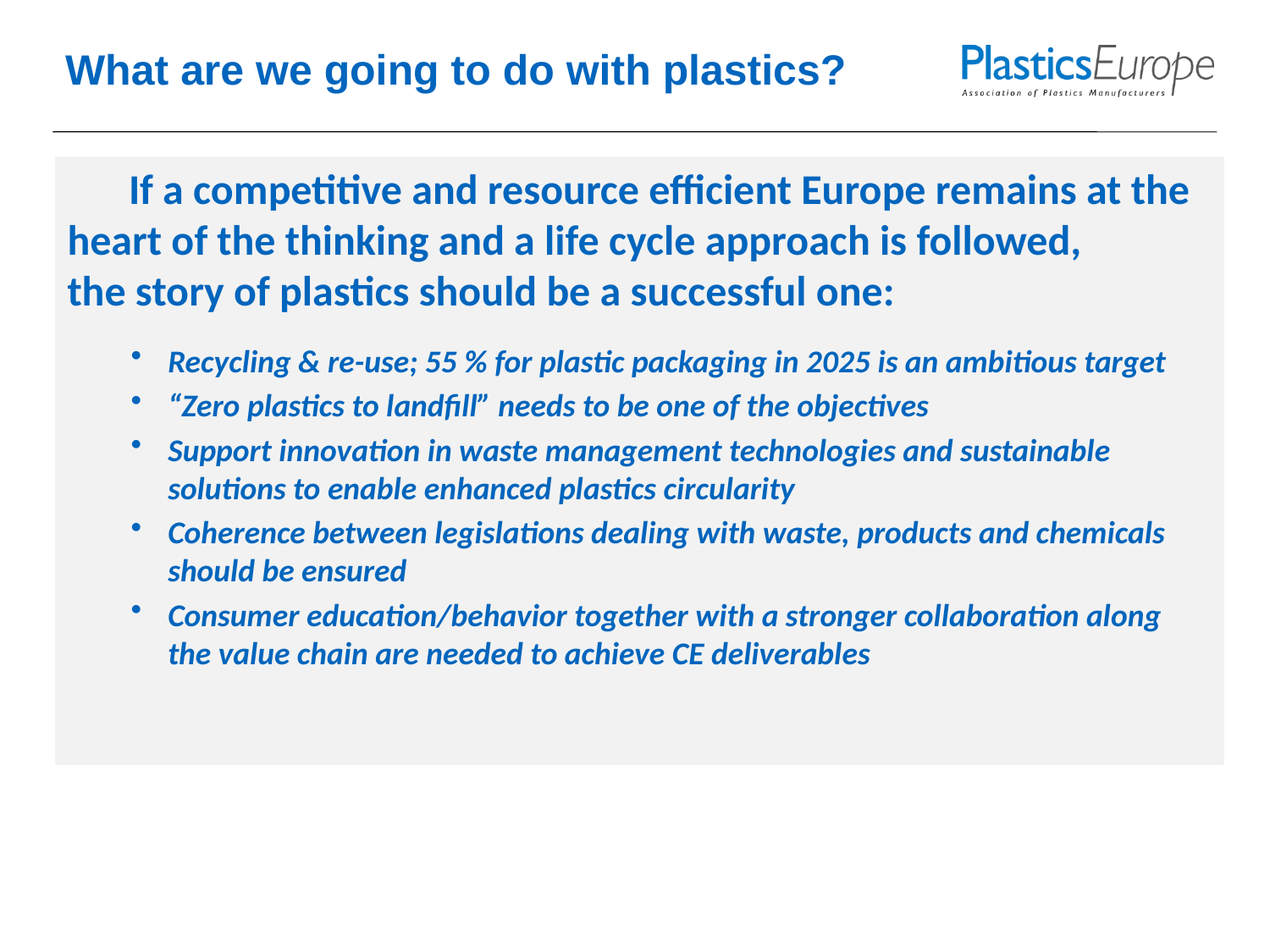

# What are we going to do with plastics?
	If a competitive and resource efficient Europe remains at the 	heart of the thinking and a life cycle approach is followed, 	the story of plastics should be a successful one:

Recycling & re-use; 55 % for plastic packaging in 2025 is an ambitious target
“Zero plastics to landfill” needs to be one of the objectives
Support innovation in waste management technologies and sustainable solutions to enable enhanced plastics circularity
Coherence between legislations dealing with waste, products and chemicals should be ensured
Consumer education/behavior together with a stronger collaboration along the value chain are needed to achieve CE deliverables